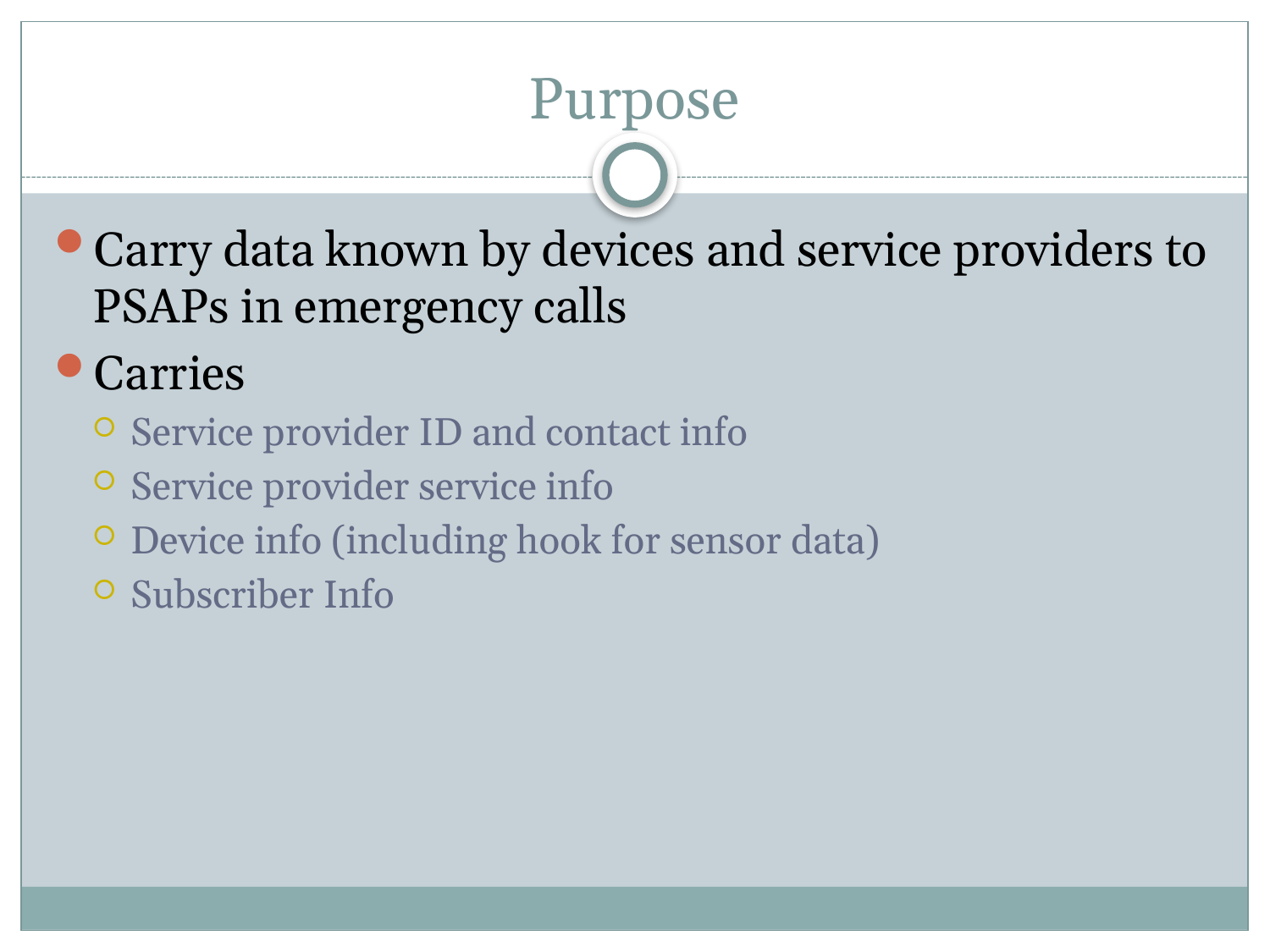

# Purpose
Carry data known by devices and service providers to PSAPs in emergency calls
Carries
Service provider ID and contact info
Service provider service info
Device info (including hook for sensor data)
Subscriber Info